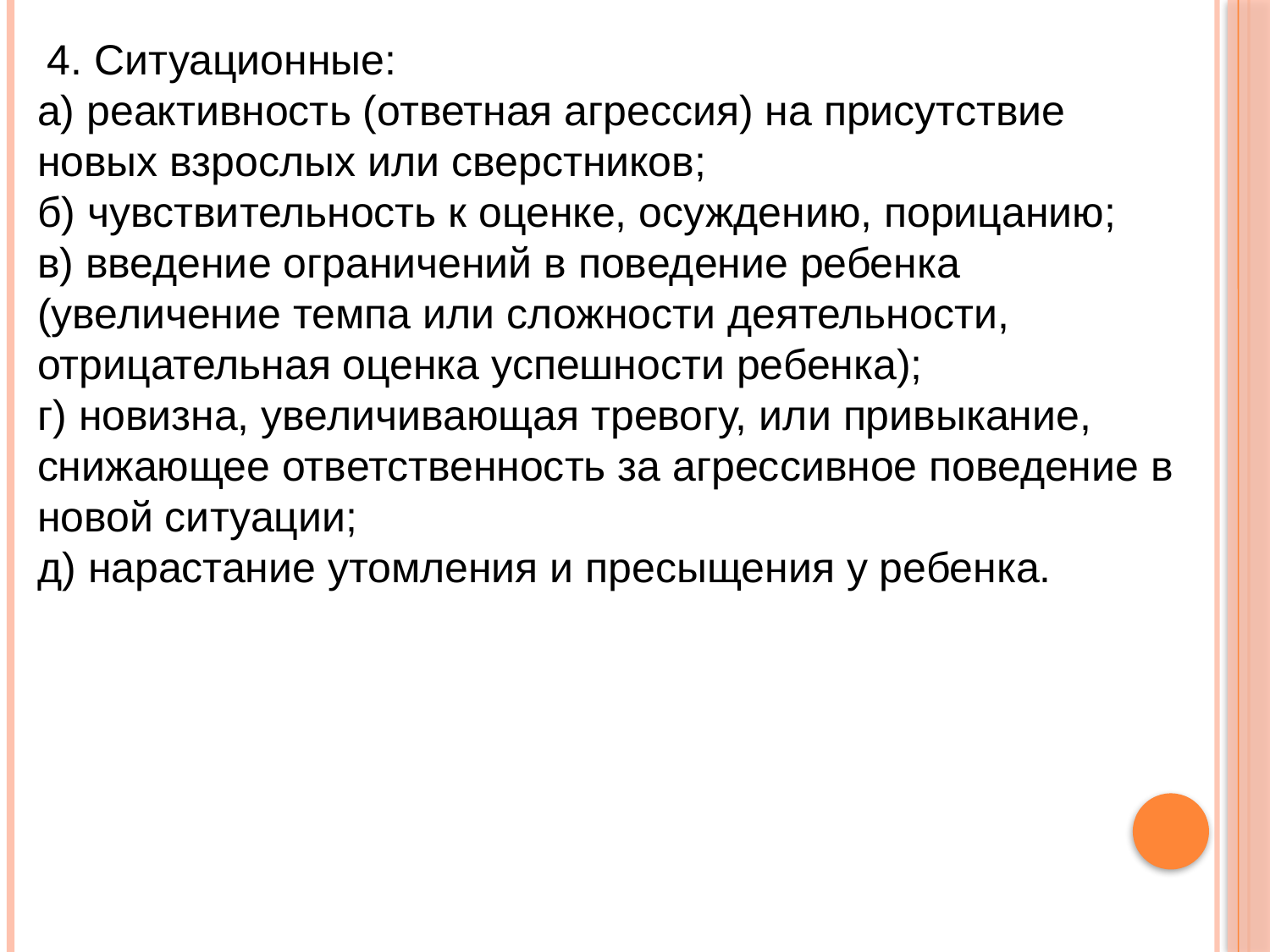

4. Ситуационные:
а) реактивность (ответная агрессия) на присутствие новых взрослых или сверстников;
б) чувствительность к оценке, осуждению, порицанию;
в) введение ограничений в поведение ребенка (увеличение темпа или сложности деятельности, отрицательная оценка успешности ребенка);
г) новизна, увеличивающая тревогу, или привыкание, снижающее ответственность за агрессивное поведение в новой ситуации;
д) нарастание утомления и пресыщения у ребенка.